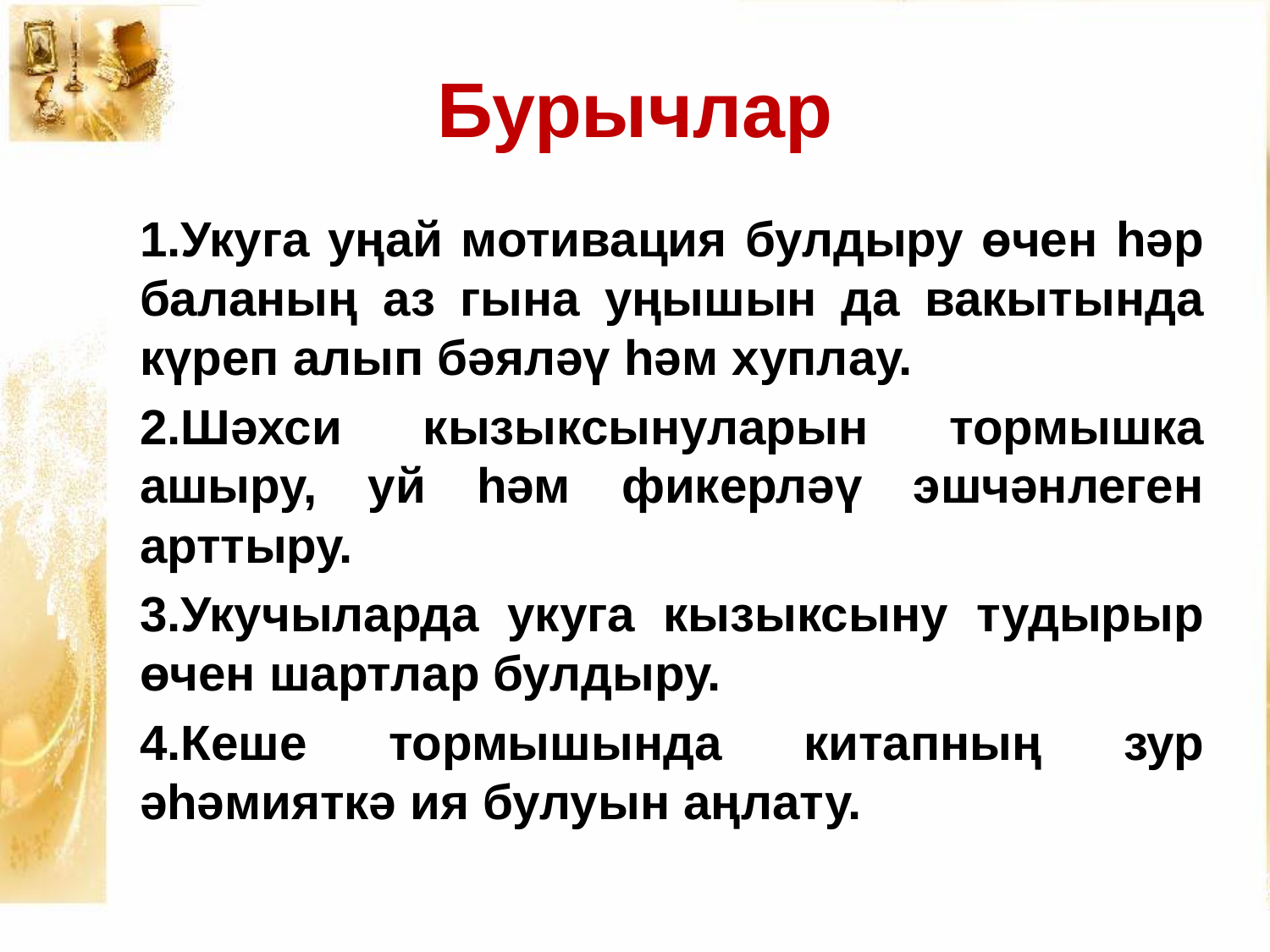

# Бурычлар
1.Укуга уңай мотивация булдыру өчен һәр баланың аз гына уңышын да вакытында күреп алып бәяләү һәм хуплау.
2.Шәхси кызыксынуларын тормышка ашыру, уй һәм фикерләү эшчәнлеген арттыру.
3.Укучыларда укуга кызыксыну тудырыр өчен шартлар булдыру.
4.Кеше тормышында китапның зур әһәмияткә ия булуын аңлату.